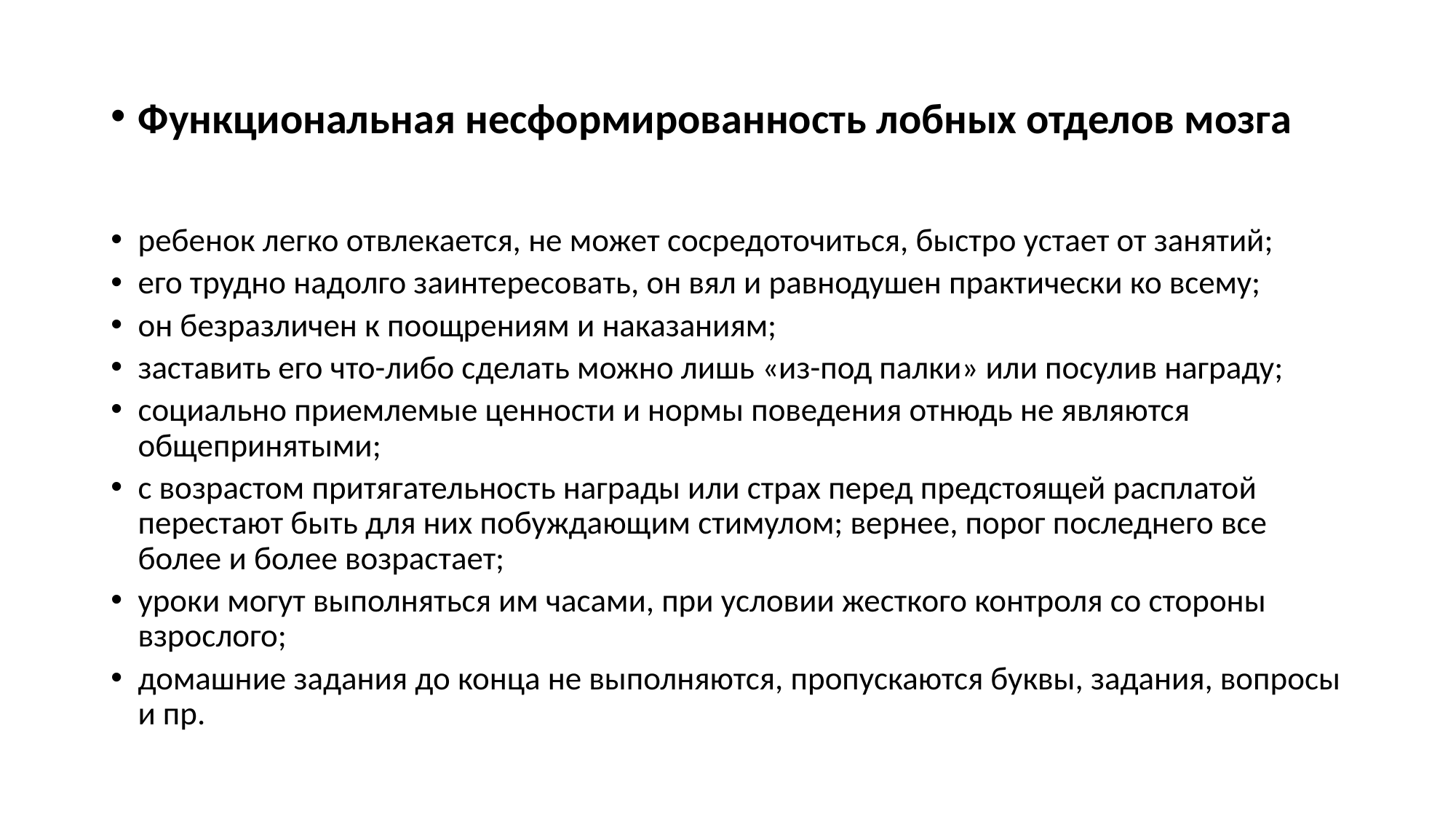

# Функциональная несформированность лобных отделов мозга
ребенок легко отвлекается, не может сосредоточиться, быстро устает от занятий;
его трудно надолго заинтересовать, он вял и равнодушен практически ко всему;
он безразличен к поощрениям и наказаниям;
заставить его что-либо сделать можно лишь «из-под палки» или посулив награду;
социально приемлемые ценности и нормы поведения отнюдь не являются общепринятыми;
с возрастом притягательность награды или страх перед предстоящей расплатой перестают быть для них побуждающим стимулом; вернее, порог последнего все более и более возрастает;
уроки могут выполняться им часами, при условии жесткого контроля со стороны взрослого;
домашние задания до конца не выполняются, пропускаются буквы, задания, вопросы и пр.